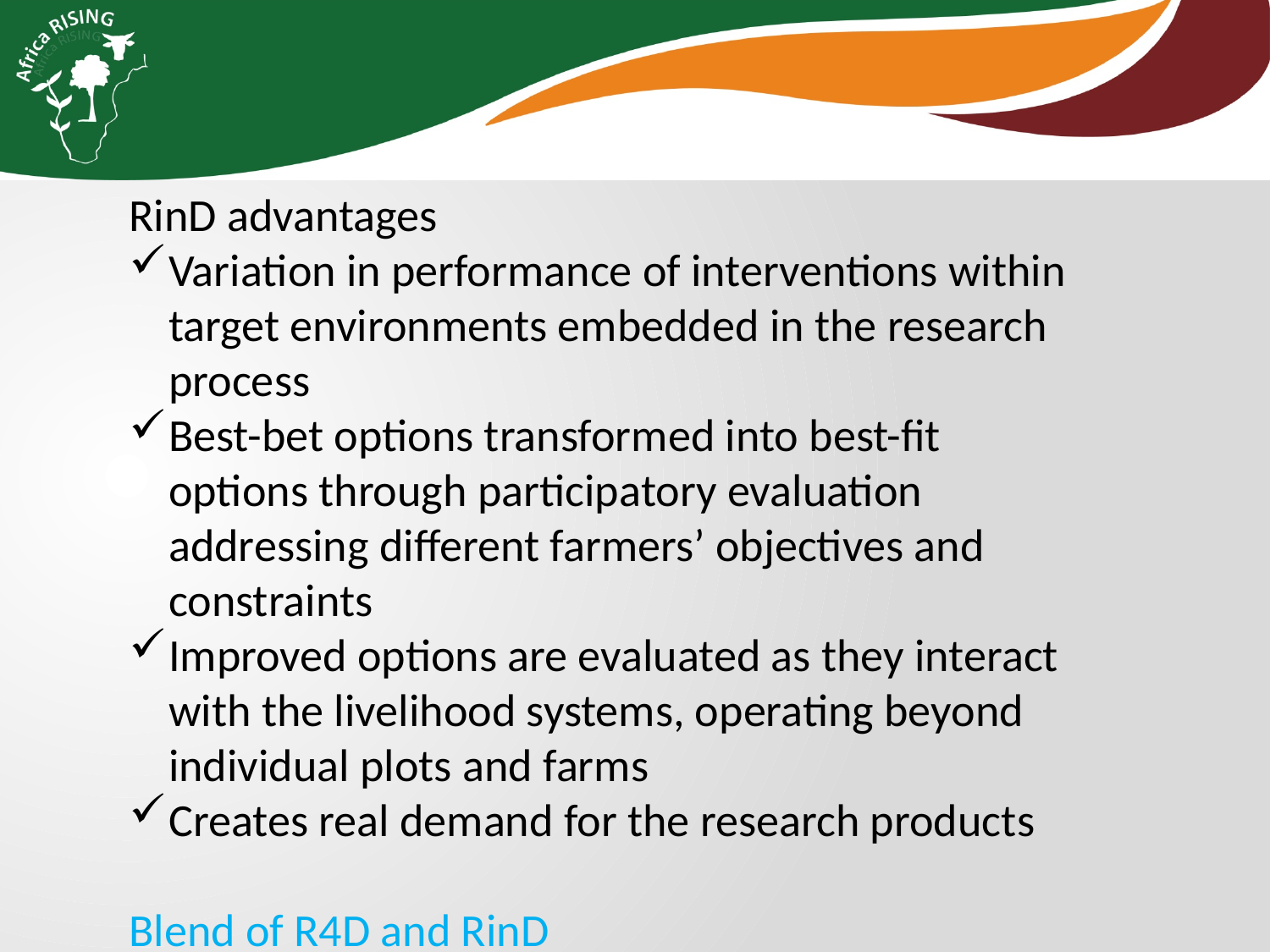

RinD advantages
Variation in performance of interventions within target environments embedded in the research process
Best-bet options transformed into best-fit options through participatory evaluation addressing different farmers’ objectives and constraints
Improved options are evaluated as they interact with the livelihood systems, operating beyond individual plots and farms
Creates real demand for the research products

Blend of R4D and RinD